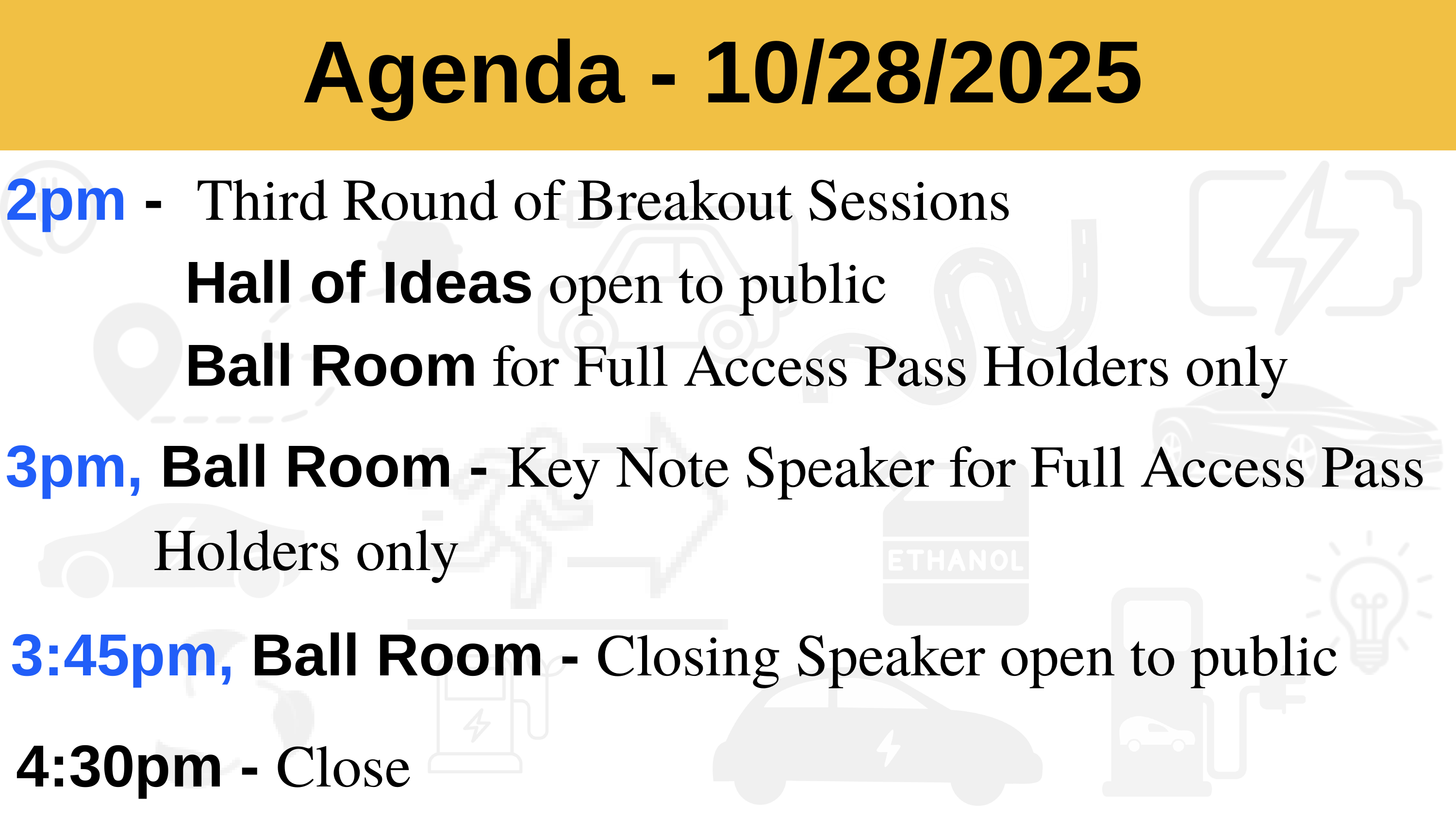

Agenda - 10/28/2025
2pm -  Third Round of Breakout Sessions
            Hall of Ideas open to public
            Ball Room for Full Access Pass Holders only

3pm, Ball Room - Key Note Speaker for Full Access Pass
          Holders only

3:45pm, Ball Room - Closing Speaker open to public

4:30pm - Close